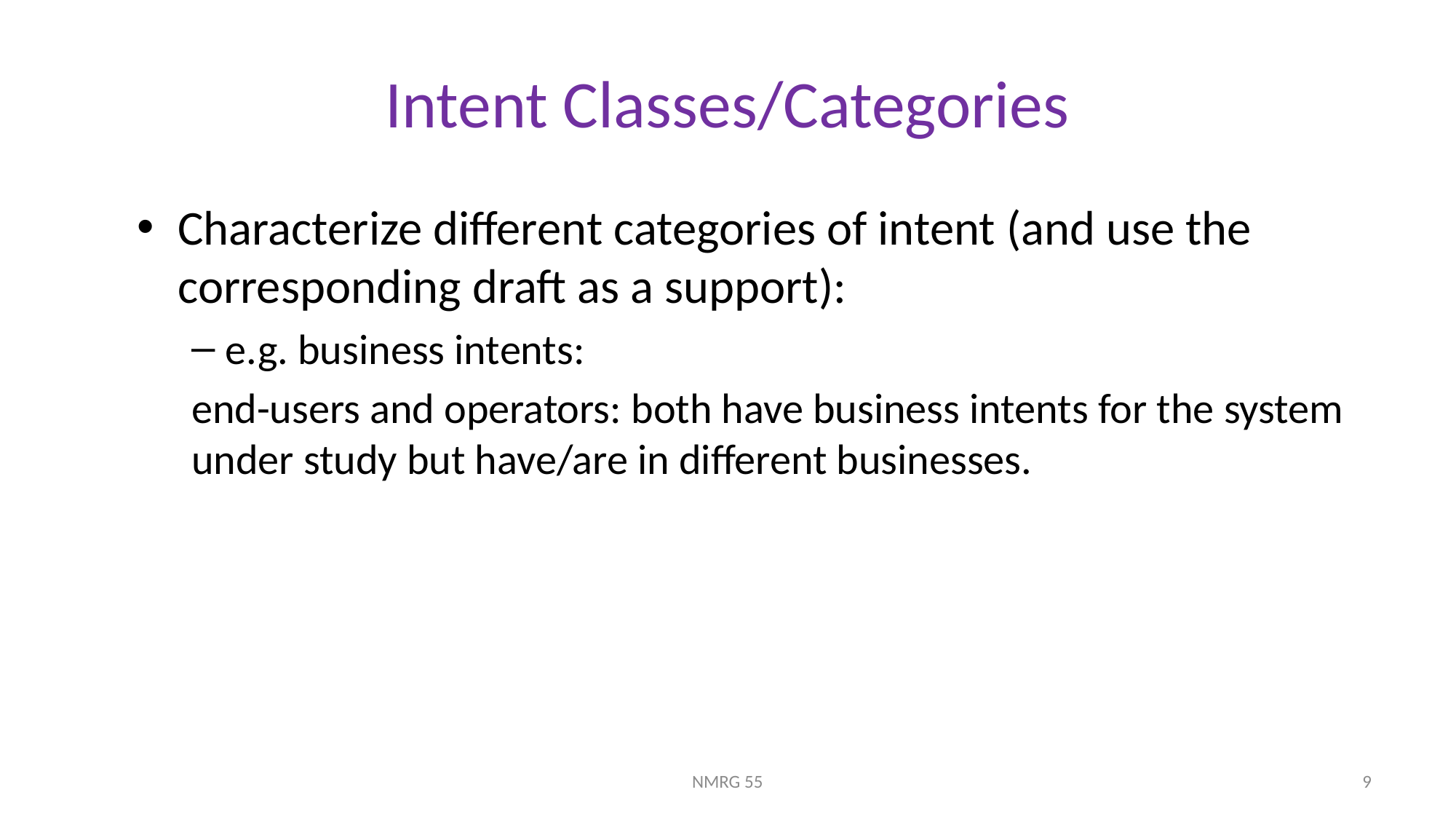

# Intent Classes/Categories
Characterize different categories of intent (and use the corresponding draft as a support):
e.g. business intents:
end-users and operators: both have business intents for the system under study but have/are in different businesses.

NMRG 55
9